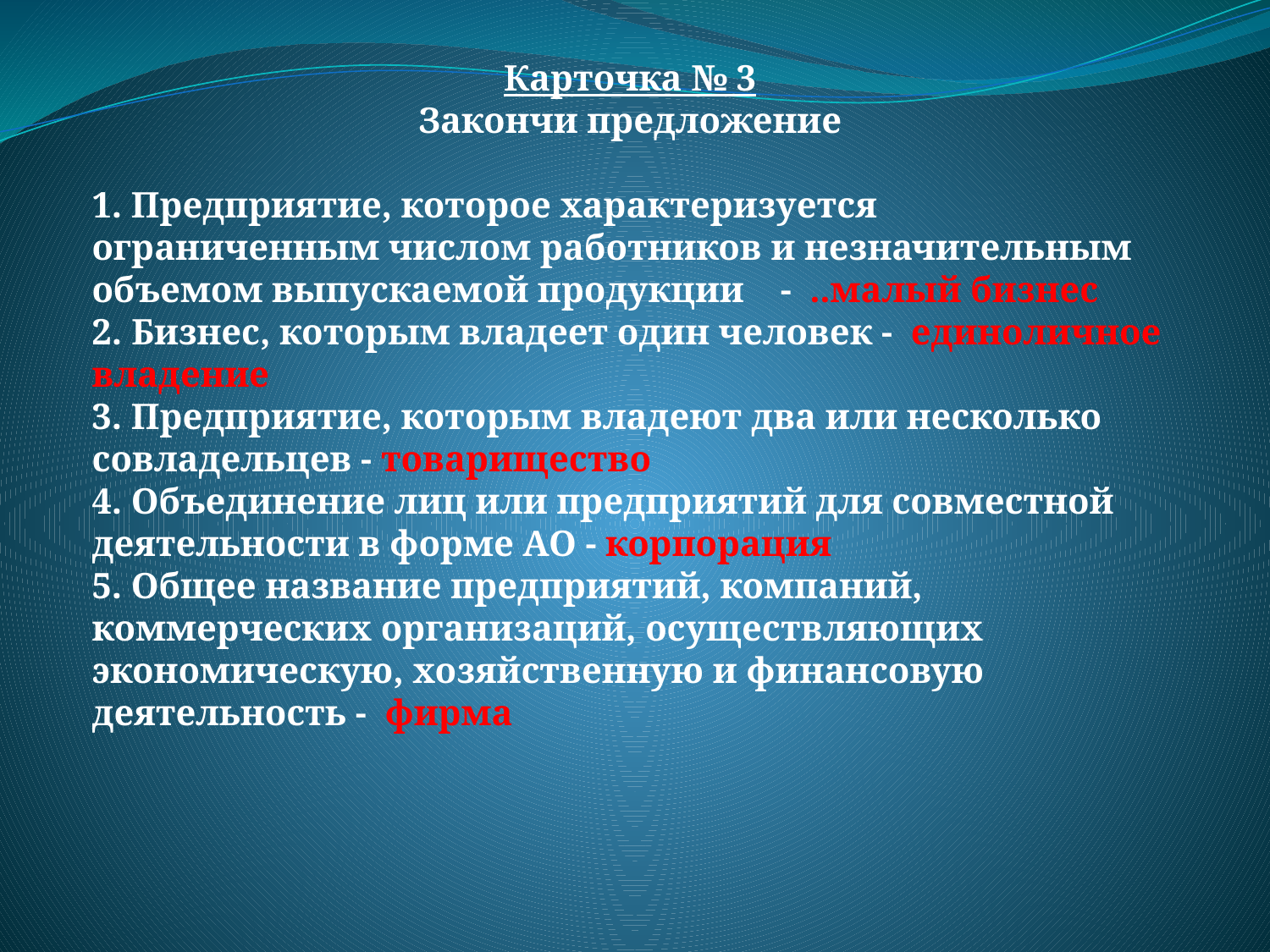

Карточка № 3
Закончи предложение

1. Предприятие, которое характеризуется ограниченным числом работников и незначительным объемом выпускаемой продукции    -  ..малый бизнес
2. Бизнес, которым владеет один человек -  единоличное владение
3. Предприятие, которым владеют два или несколько совладельцев - товарищество
4. Объединение лиц или предприятий для совместной деятельности в форме АО - корпорация
5. Общее название предприятий, компаний, коммерческих организаций, осуществляющих экономическую, хозяйственную и финансовую деятельность -  фирма